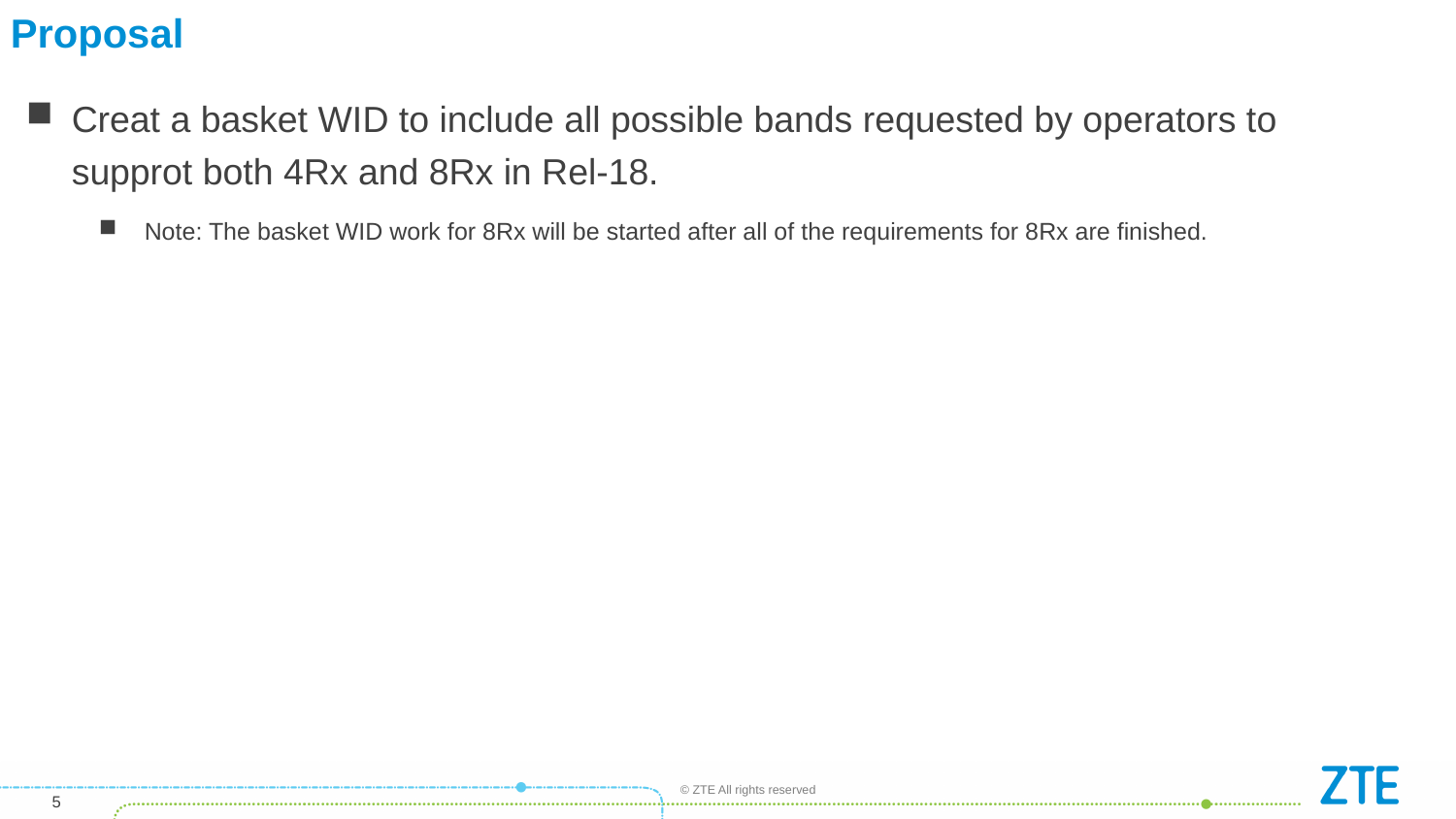

# Proposal
Creat a basket WID to include all possible bands requested by operators to supprot both 4Rx and 8Rx in Rel-18.
Note: The basket WID work for 8Rx will be started after all of the requirements for 8Rx are finished.